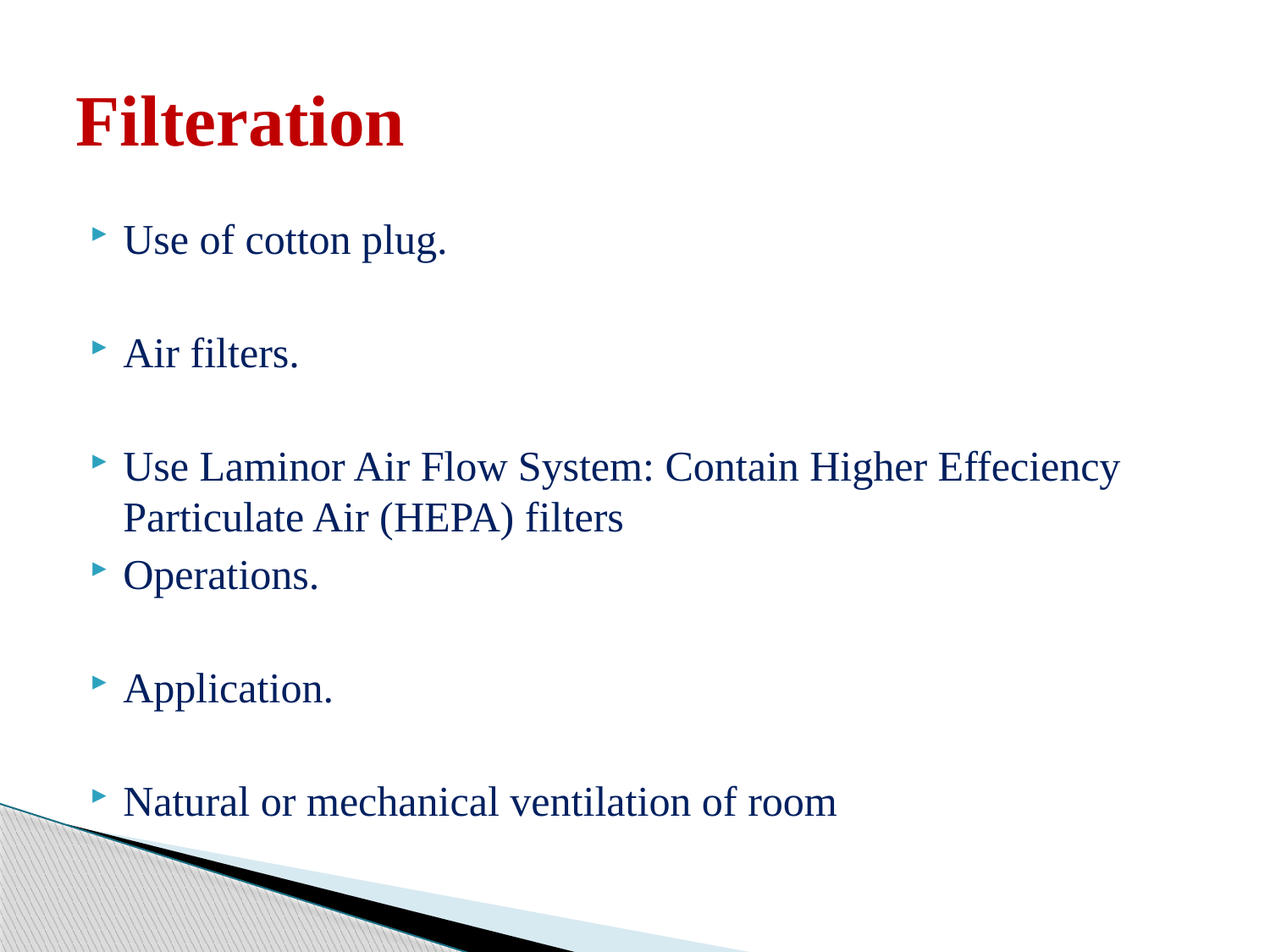

# Filteration
Use of cotton plug.

Air filters.

Use Laminor Air Flow System: Contain Higher Effeciency Particulate Air (HEPA) filters
Operations.

Application.

Natural or mechanical ventilation of room